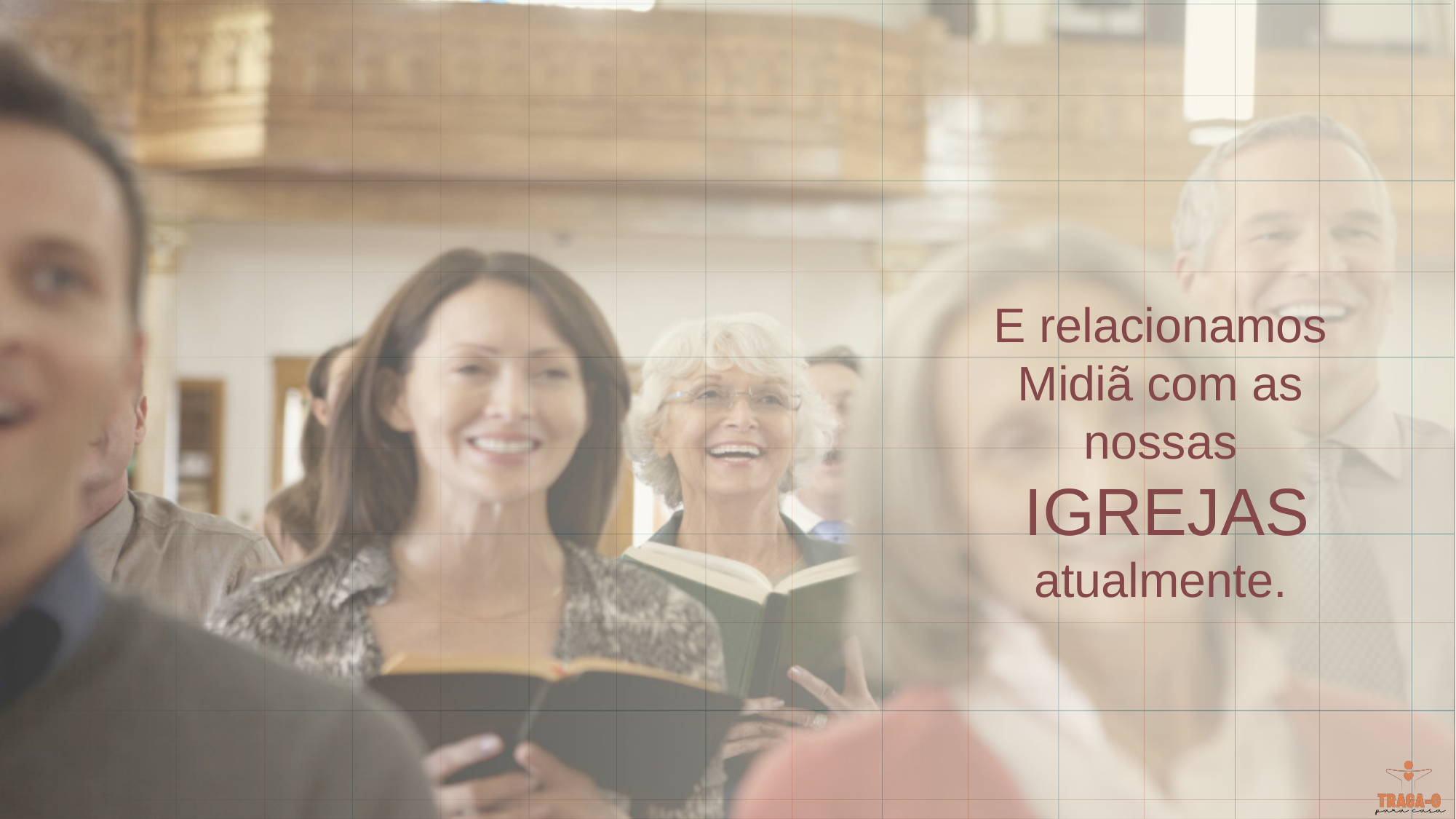

E relacionamos Midiã com as nossas
 IGREJAS atualmente.